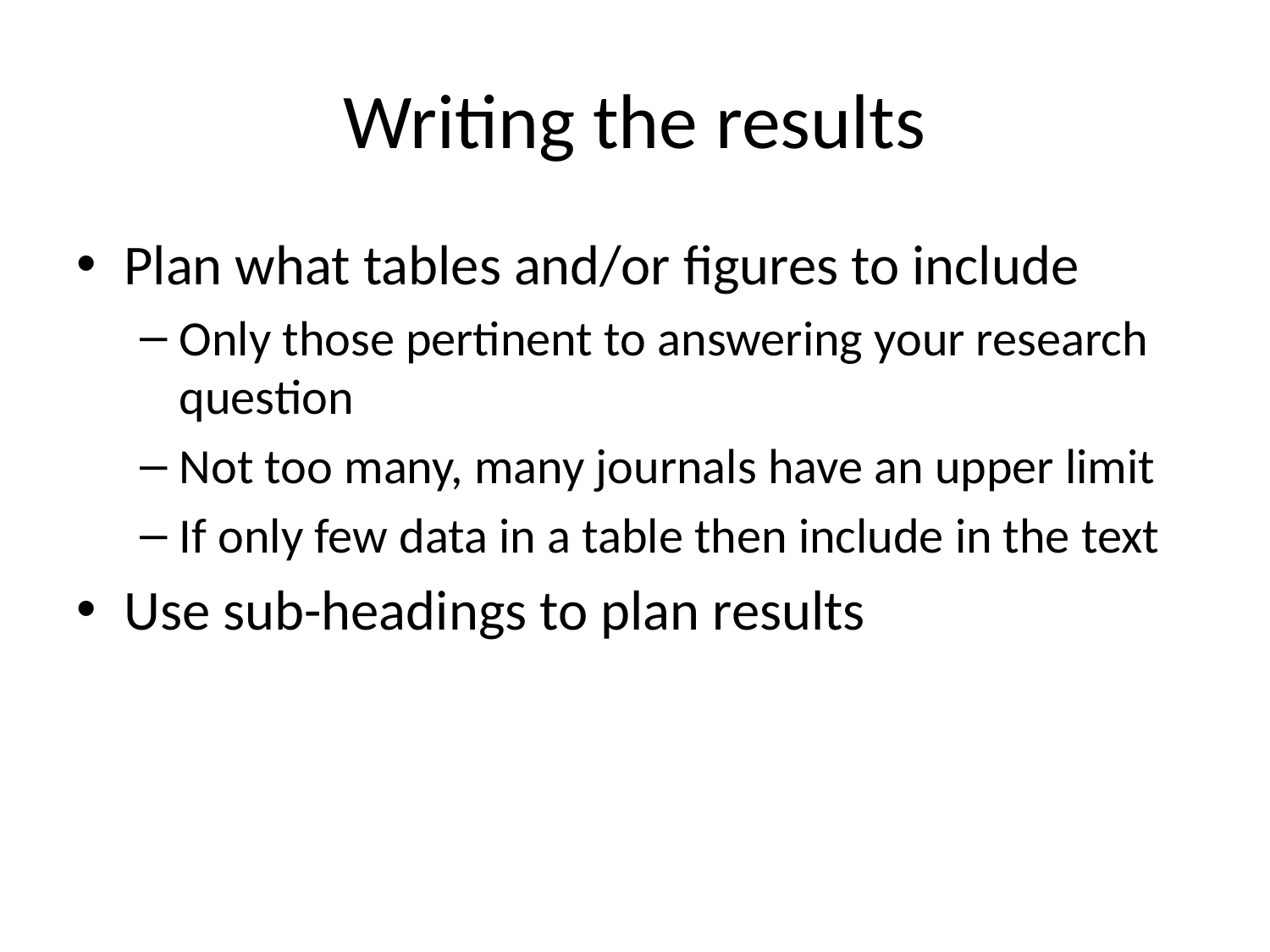

# Writing the results
Plan what tables and/or figures to include
Only those pertinent to answering your research question
Not too many, many journals have an upper limit
If only few data in a table then include in the text
Use sub-headings to plan results